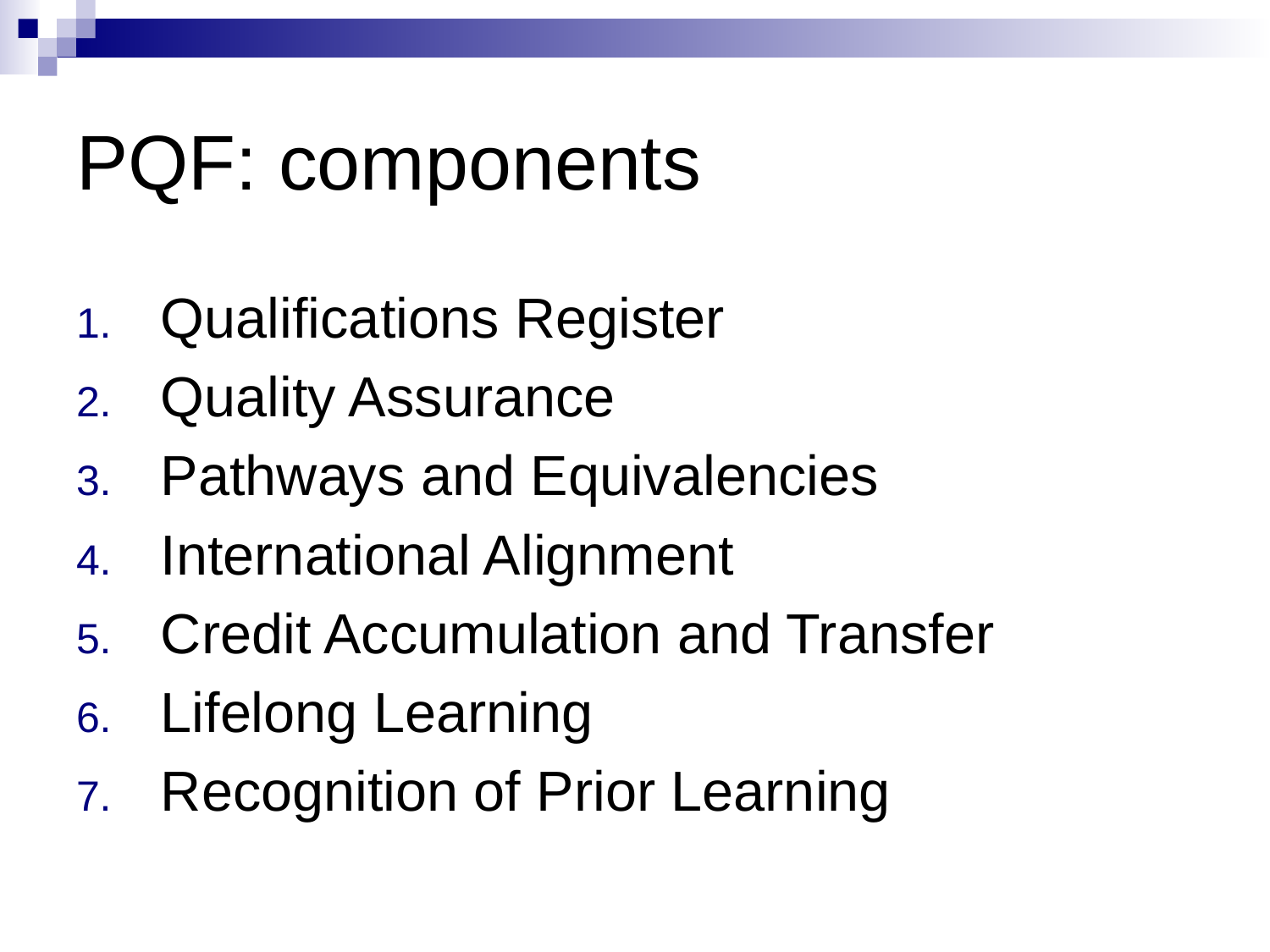

# PQF: components
Qualifications Register
Quality Assurance
Pathways and Equivalencies
International Alignment
Credit Accumulation and Transfer
Lifelong Learning
Recognition of Prior Learning